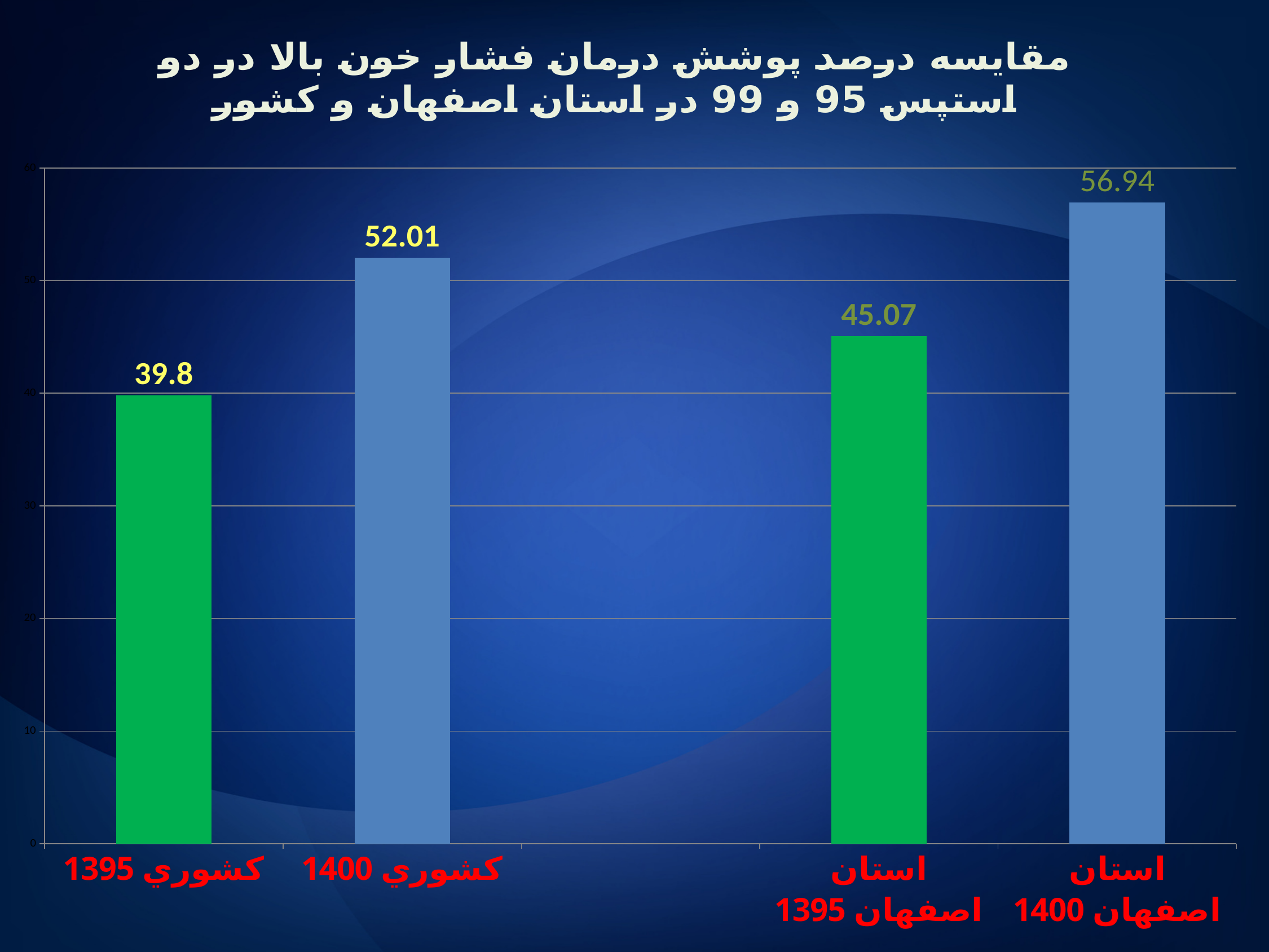

### Chart: مقايسه درصد پوشش درمان فشار خون بالا در دو استپس 95 و 99 در استان اصفهان و کشور

| Category | مقايسه درصد پوشش درمان فشار خون بالا در دو استپس 95 و 99 در استان اصفهان و کشور |
|---|---|
| کشوري 1395 | 39.8 |
| کشوري 1400 | 52.01 |
|  | None |
| استان اصفهان 1395 | 45.07 |
| استان اصفهان 1400 | 56.94 |